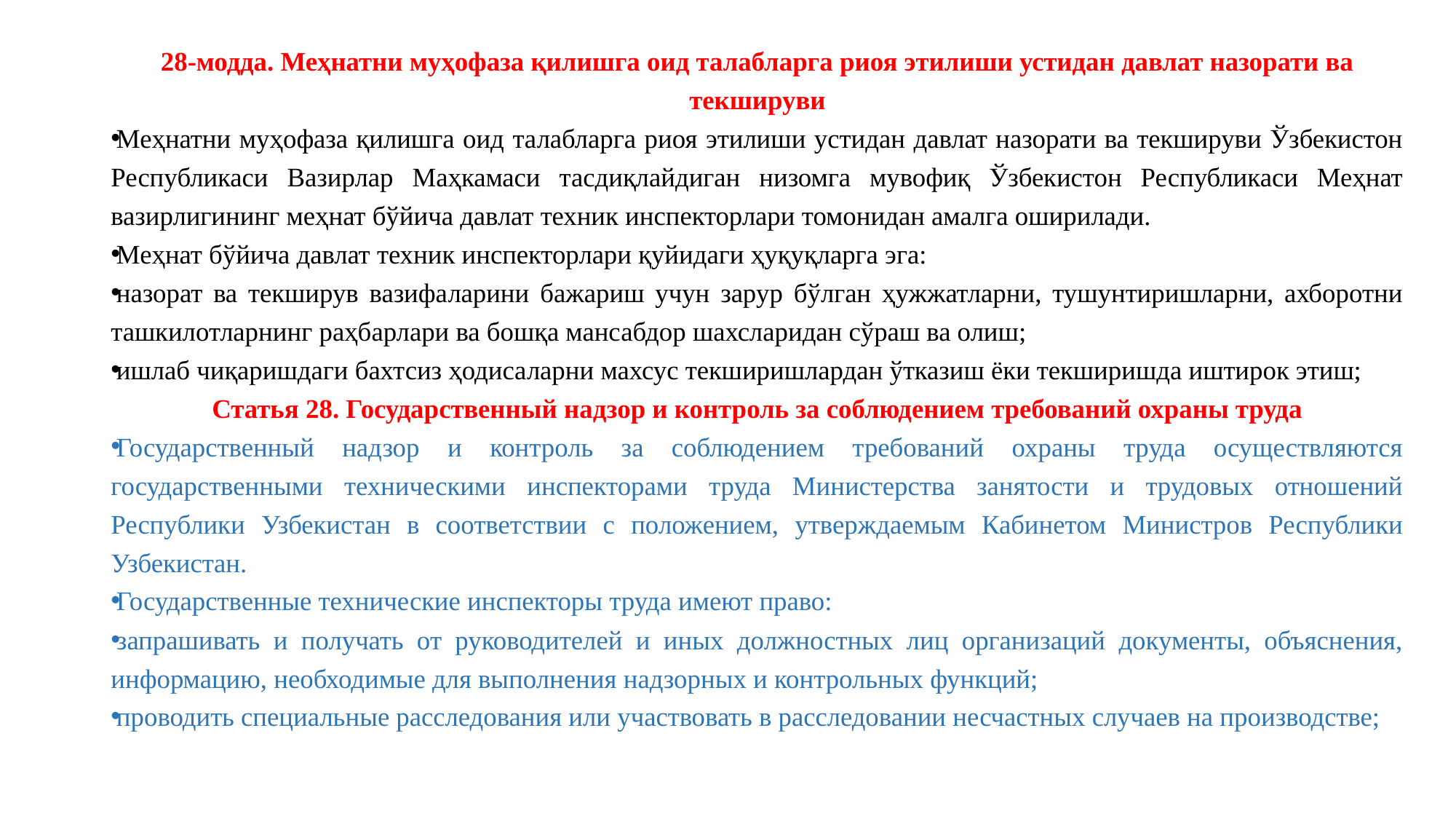

28-модда. Меҳнатни муҳофаза қилишга оид талабларга риоя этилиши устидан давлат назорати ва текшируви
Меҳнатни муҳофаза қилишга оид талабларга риоя этилиши устидан давлат назорати ва текшируви Ўзбекистон Республикаси Вазирлар Маҳкамаси тасдиқлайдиган низомга мувофиқ Ўзбекистон Республикаси Меҳнат вазирлигининг меҳнат бўйича давлат техник инспекторлари томонидан амалга оширилади.
Меҳнат бўйича давлат техник инспекторлари қуйидаги ҳуқуқларга эга:
назорат ва текширув вазифаларини бажариш учун зарур бўлган ҳужжатларни, тушунтиришларни, ахборотни ташкилотларнинг раҳбарлари ва бошқа мансабдор шахсларидан сўраш ва олиш;
ишлаб чиқаришдаги бахтсиз ҳодисаларни махсус текширишлардан ўтказиш ёки текширишда иштирок этиш;
Статья 28. Государственный надзор и контроль за соблюдением требований охраны труда
Государственный надзор и контроль за соблюдением требований охраны труда осуществляются государственными техническими инспекторами труда Министерства занятости и трудовых отношений Республики Узбекистан в соответствии с положением, утверждаемым Кабинетом Министров Республики Узбекистан.
Государственные технические инспекторы труда имеют право:
запрашивать и получать от руководителей и иных должностных лиц организаций документы, объяснения, информацию, необходимые для выполнения надзорных и контрольных функций;
проводить специальные расследования или участвовать в расследовании несчастных случаев на производстве;